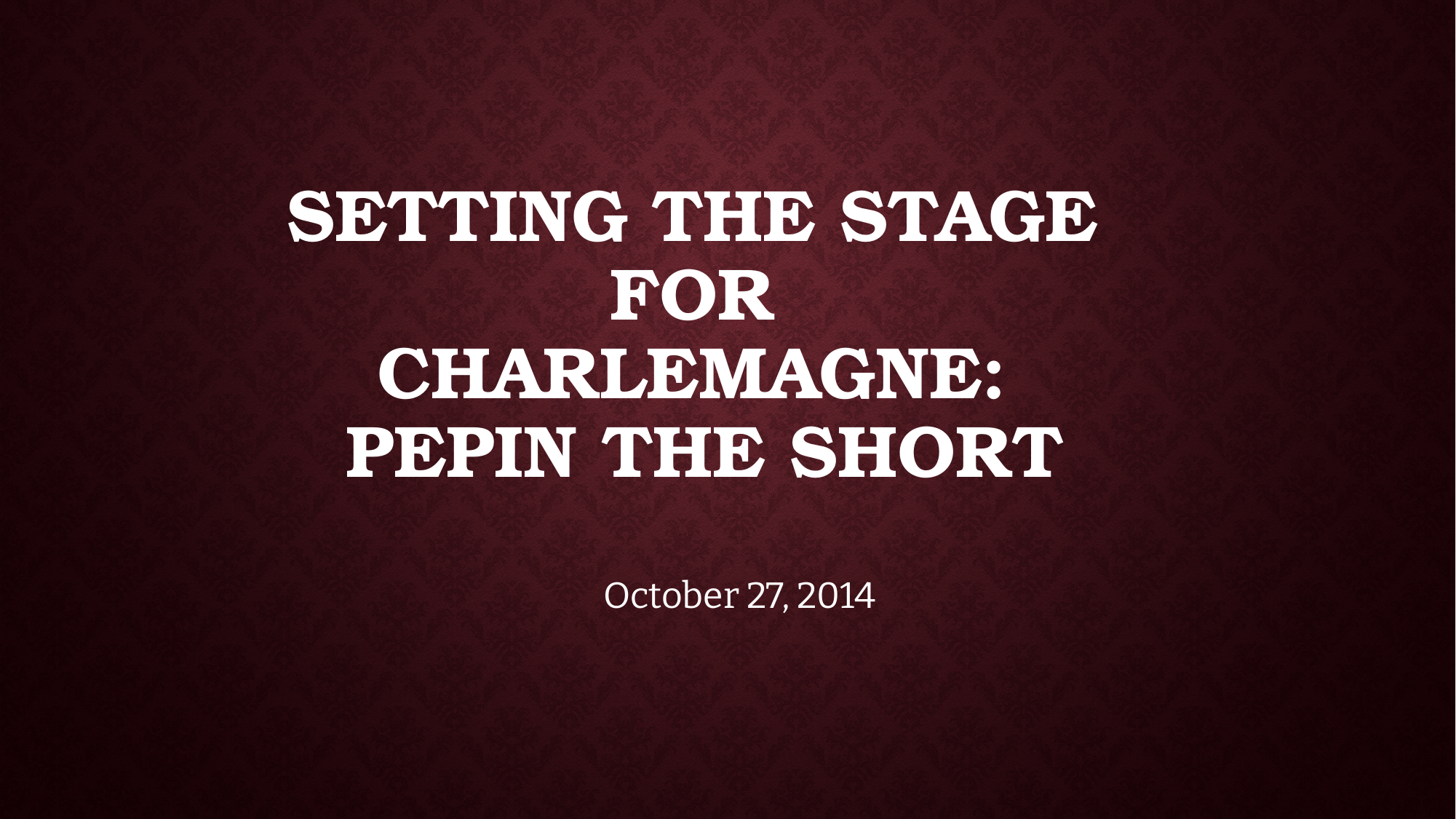

# Setting the Stage for Charlemagne: Pepin the short
October 27, 2014